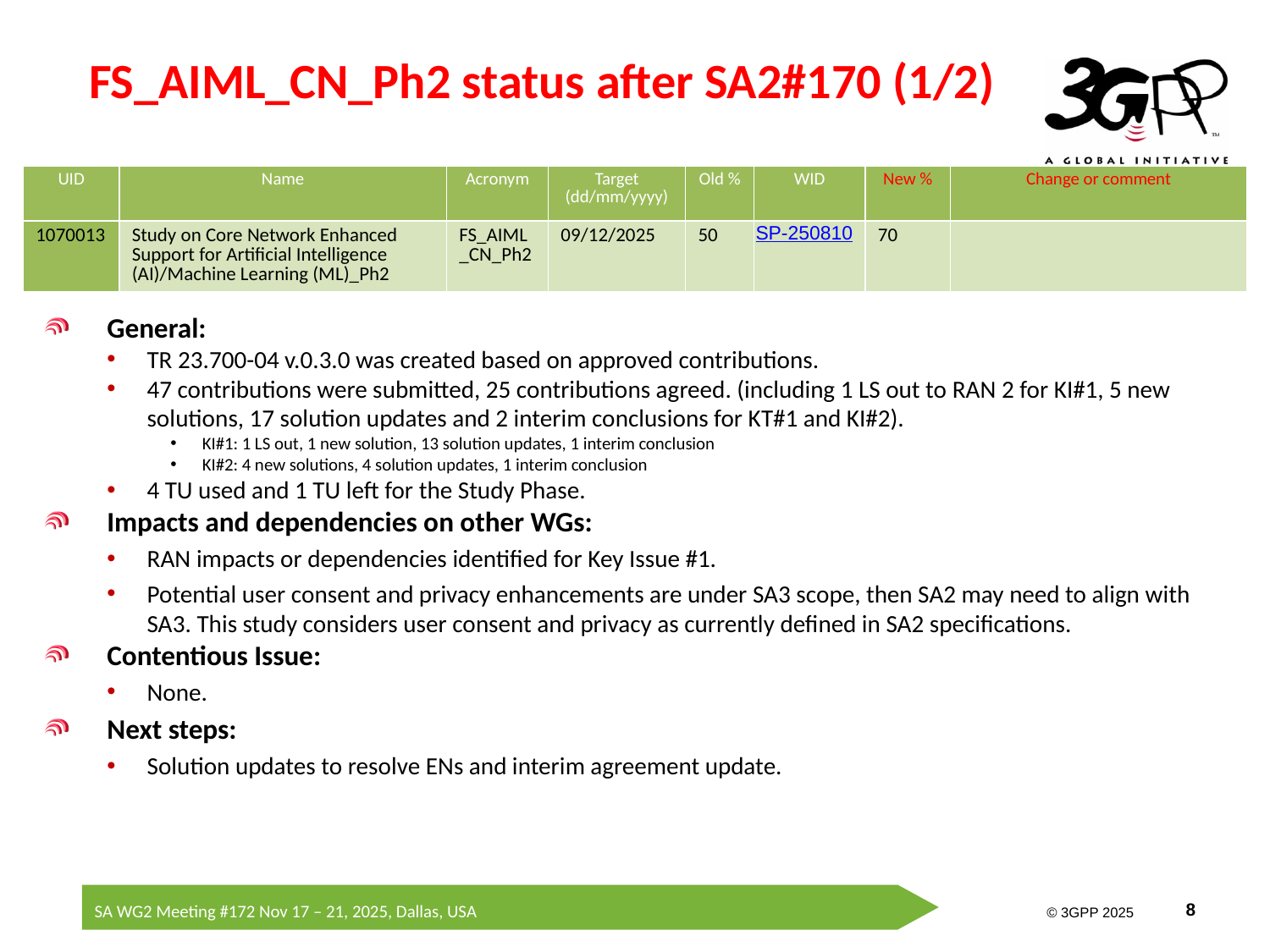

# FS_AIML_CN_Ph2 status after SA2#170 (1/2)
| UID | Name | Acronym | Target (dd/mm/yyyy) | Old % | WID | New % | Change or comment |
| --- | --- | --- | --- | --- | --- | --- | --- |
| 1070013 | Study on Core Network Enhanced Support for Artificial Intelligence (AI)/Machine Learning (ML)\_Ph2 | FS\_AIML\_CN\_Ph2 | 09/12/2025 | 50 | SP-250810 | 70 |  |
General:
TR 23.700-04 v.0.3.0 was created based on approved contributions.
47 contributions were submitted, 25 contributions agreed. (including 1 LS out to RAN 2 for KI#1, 5 new solutions, 17 solution updates and 2 interim conclusions for KT#1 and KI#2).
KI#1: 1 LS out, 1 new solution, 13 solution updates, 1 interim conclusion
KI#2: 4 new solutions, 4 solution updates, 1 interim conclusion
4 TU used and 1 TU left for the Study Phase.
Impacts and dependencies on other WGs:
RAN impacts or dependencies identified for Key Issue #1.
Potential user consent and privacy enhancements are under SA3 scope, then SA2 may need to align with SA3. This study considers user consent and privacy as currently defined in SA2 specifications.
Contentious Issue:
None.
Next steps:
Solution updates to resolve ENs and interim agreement update.